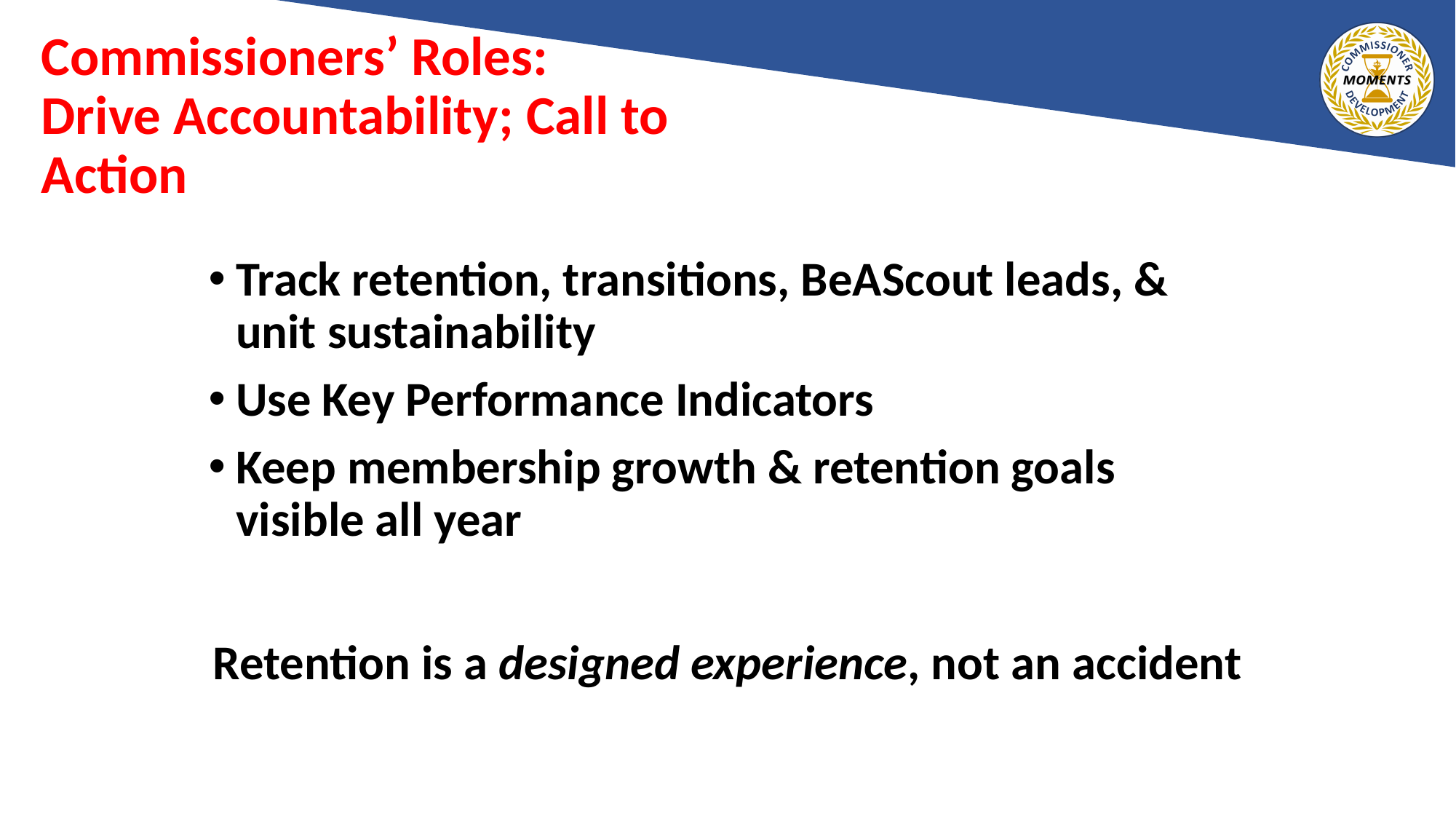

# Commissioners’ Roles: Drive Accountability; Call to Action
Track retention, transitions, BeAScout leads, & unit sustainability
Use Key Performance Indicators
Keep membership growth & retention goals visible all year
Retention is a designed experience, not an accident